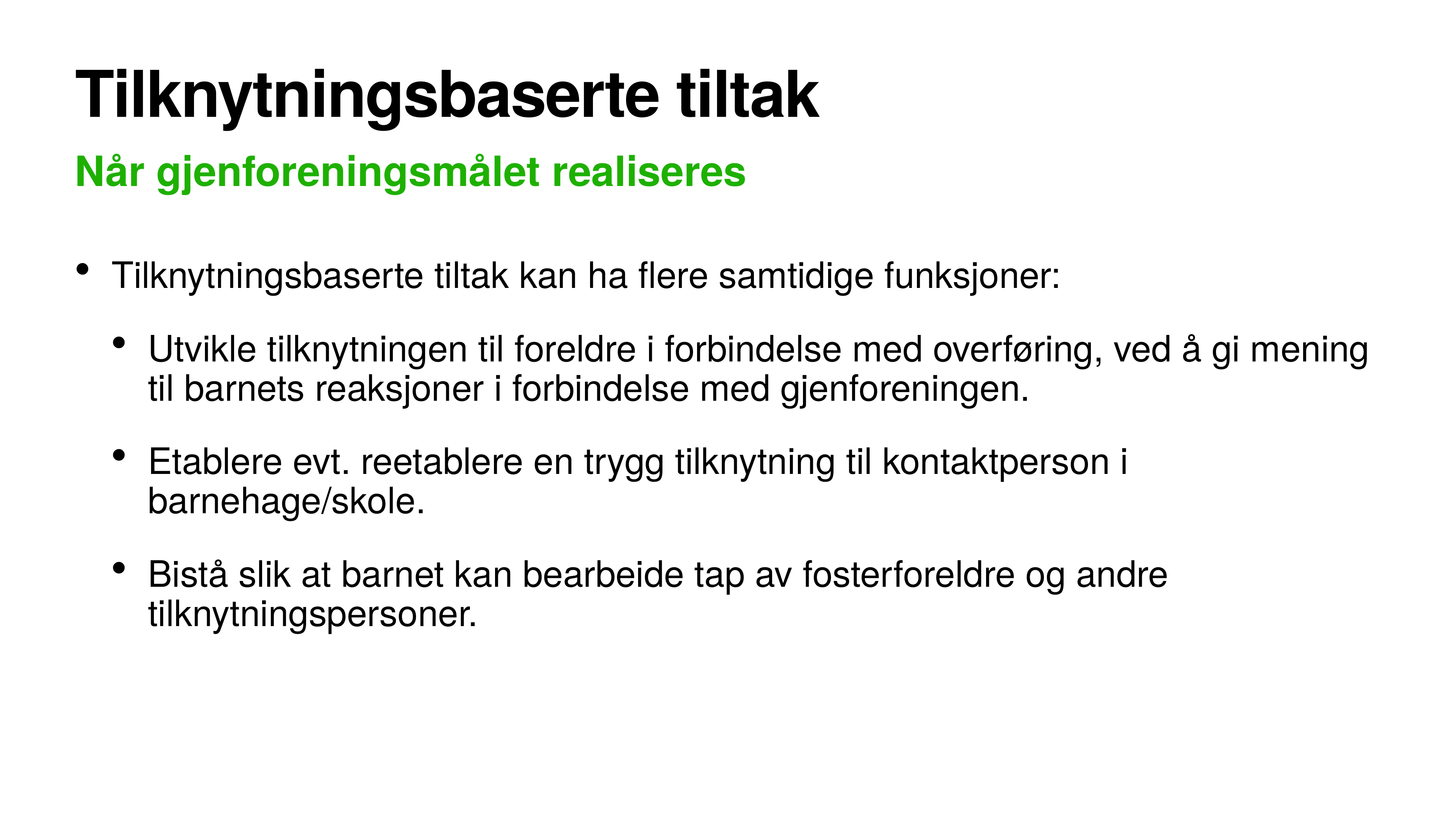

# Tilknytningsbaserte tiltak
Når gjenforeningsmålet realiseres
Tilknytningsbaserte tiltak kan ha flere samtidige funksjoner:
Utvikle tilknytningen til foreldre i forbindelse med overføring, ved å gi mening til barnets reaksjoner i forbindelse med gjenforeningen.
Etablere evt. reetablere en trygg tilknytning til kontaktperson i barnehage/skole.
Bistå slik at barnet kan bearbeide tap av fosterforeldre og andre tilknytningspersoner.